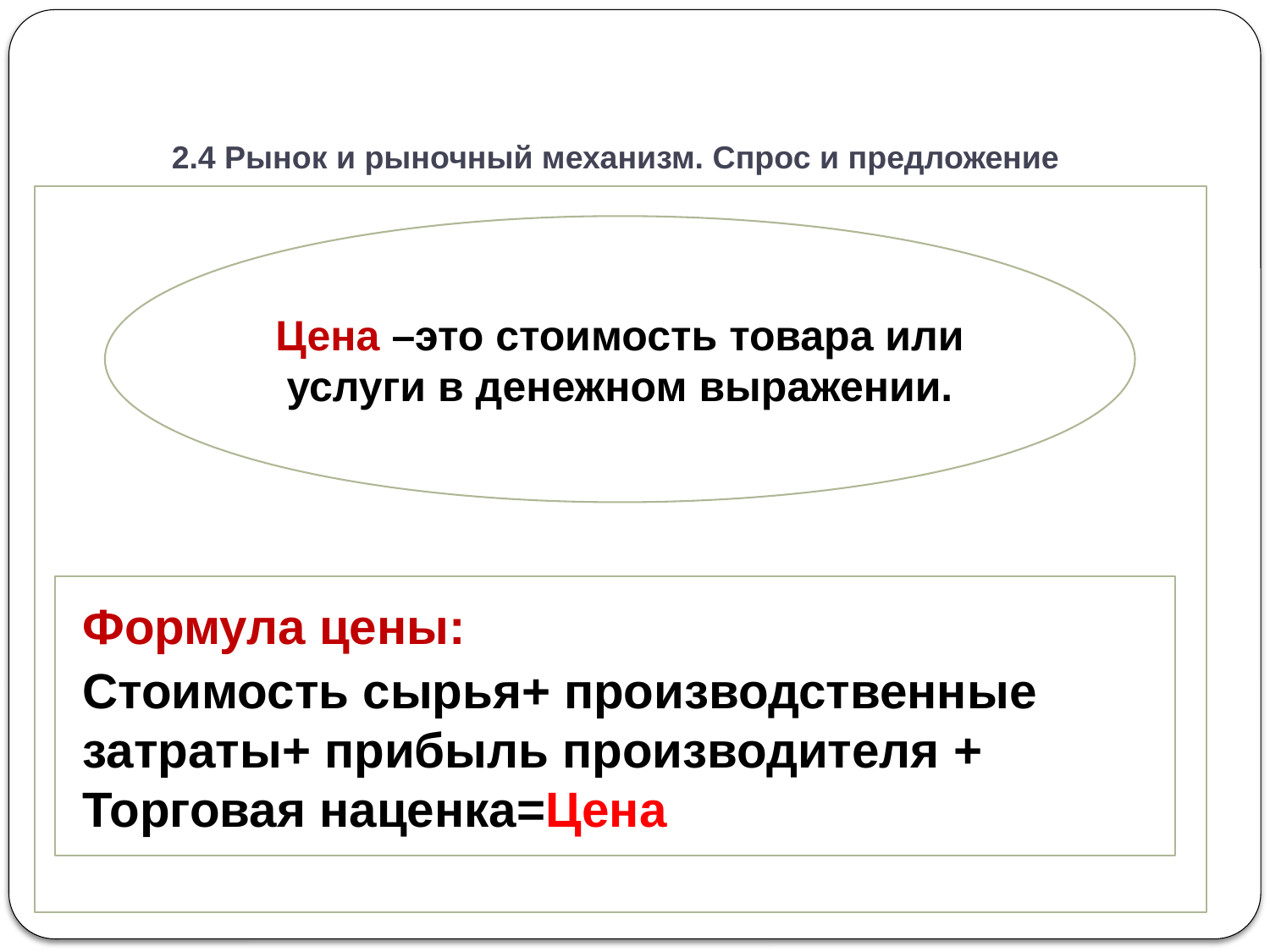

# 2.4 Рынок и рыночный механизм. Спрос и предложение

Цена –это стоимость товара или услуги в денежном выражении.
Формула цены:
Стоимость сырья+ производственные затраты+ прибыль производителя + Торговая наценка=Цена